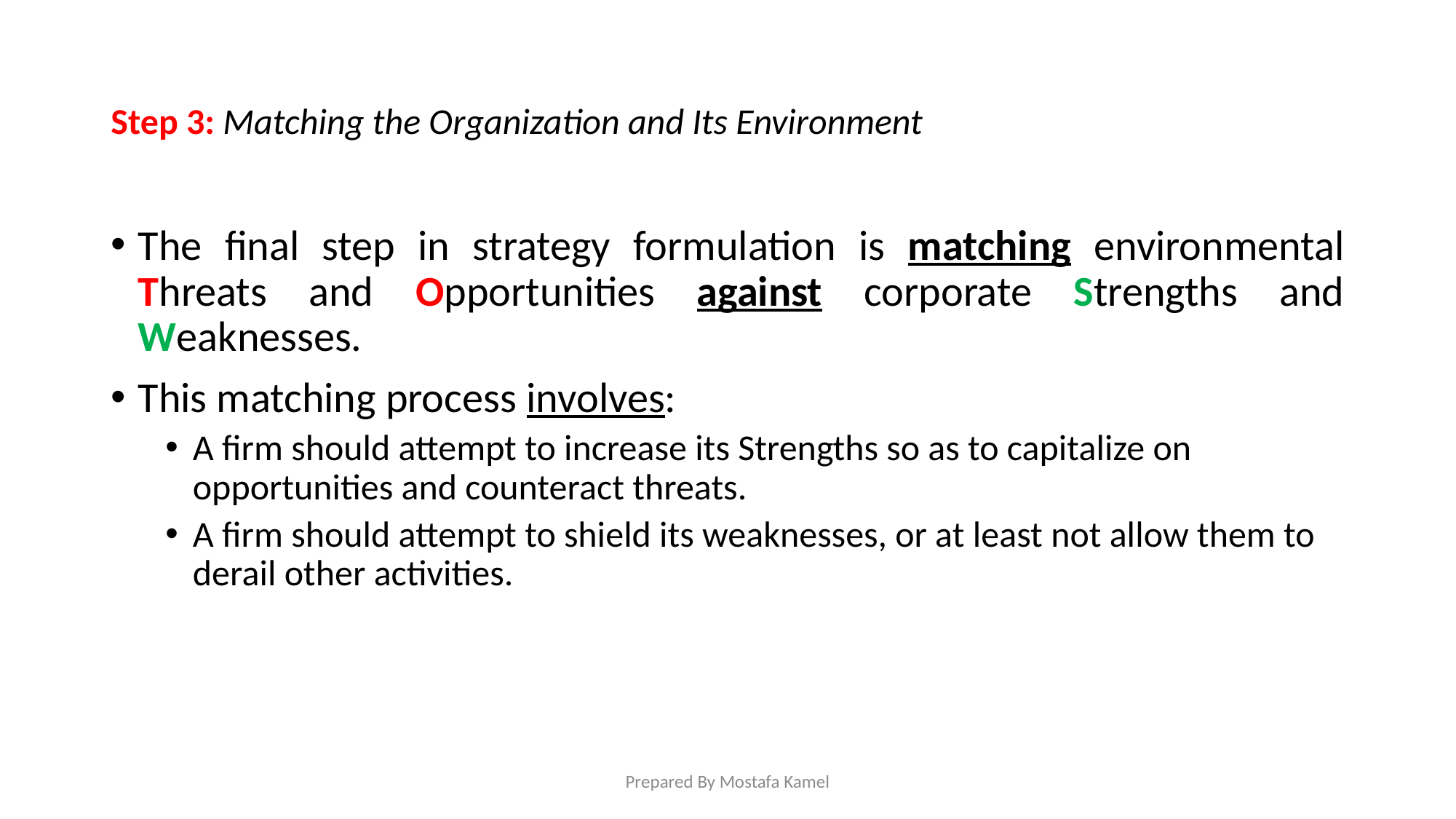

# Step 3: Matching the Organization and Its Environment
The final step in strategy formulation is matching environmental Threats and Opportunities against corporate Strengths and Weaknesses.
This matching process involves:
A firm should attempt to increase its Strengths so as to capitalize on opportunities and counteract threats.
A firm should attempt to shield its weaknesses, or at least not allow them to derail other activities.
Prepared By Mostafa Kamel